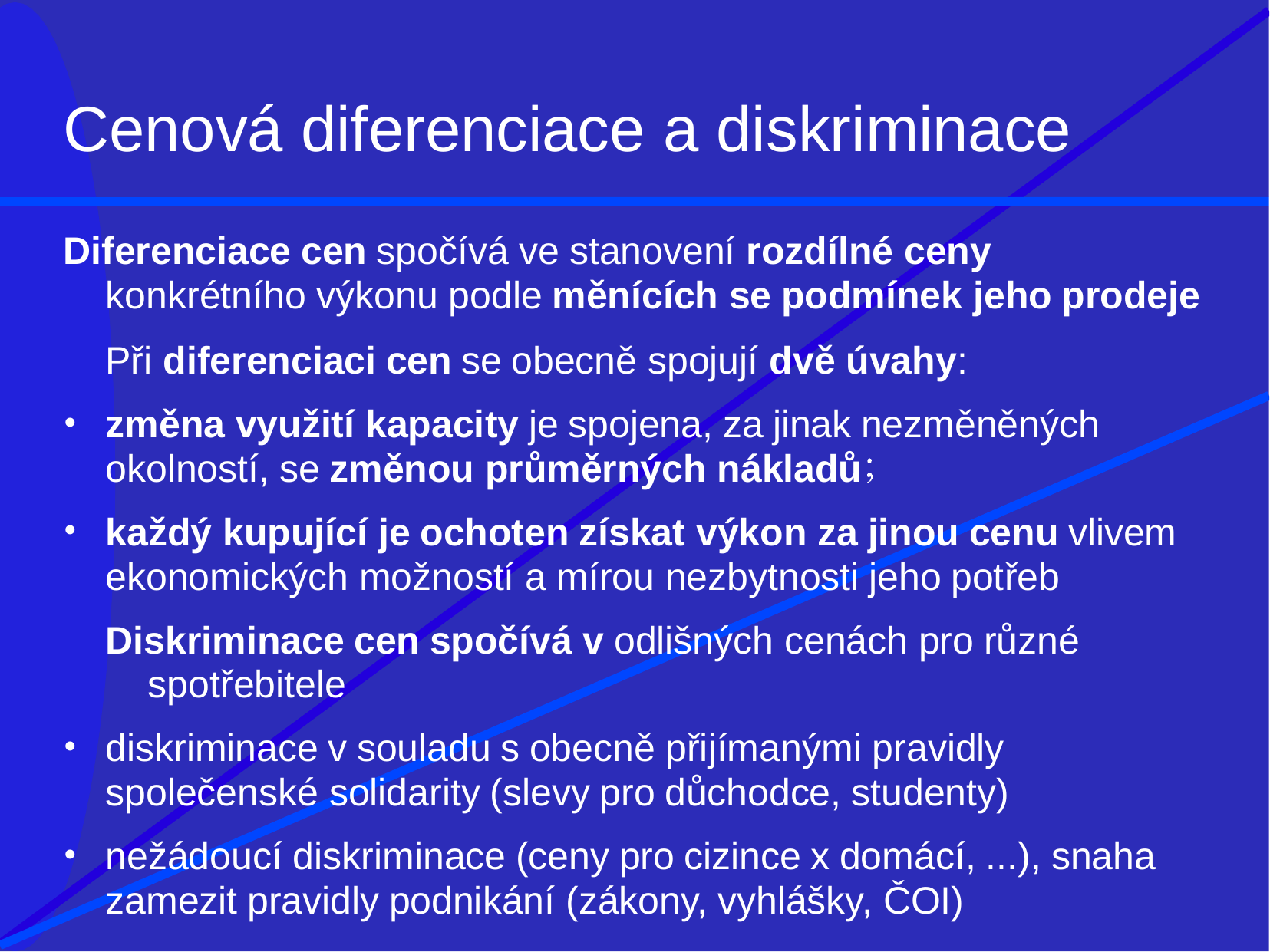

# Cenová diferenciace a diskriminace
Diferenciace cen spočívá ve stanovení rozdílné ceny
konkrétního výkonu podle měnících se podmínek jeho prodeje
Při diferenciaci cen se obecně spojují dvě úvahy:
změna využití kapacity je spojena, za jinak nezměněných
okolností, se změnou průměrných nákladů
každý kupující je ochoten získat výkon za jinou cenu vlivem
ekonomických možností a mírou nezbytnosti jeho potřeb
Diskriminace cen spočívá v odlišných cenách pro různé
spotřebitele
diskriminace v souladu s obecně přijímanými pravidly
společenské solidarity (slevy pro důchodce, studenty)
nežádoucí diskriminace (ceny pro cizince x domácí, ...), snaha
zamezit pravidly podnikání (zákony, vyhlášky, ČOI)